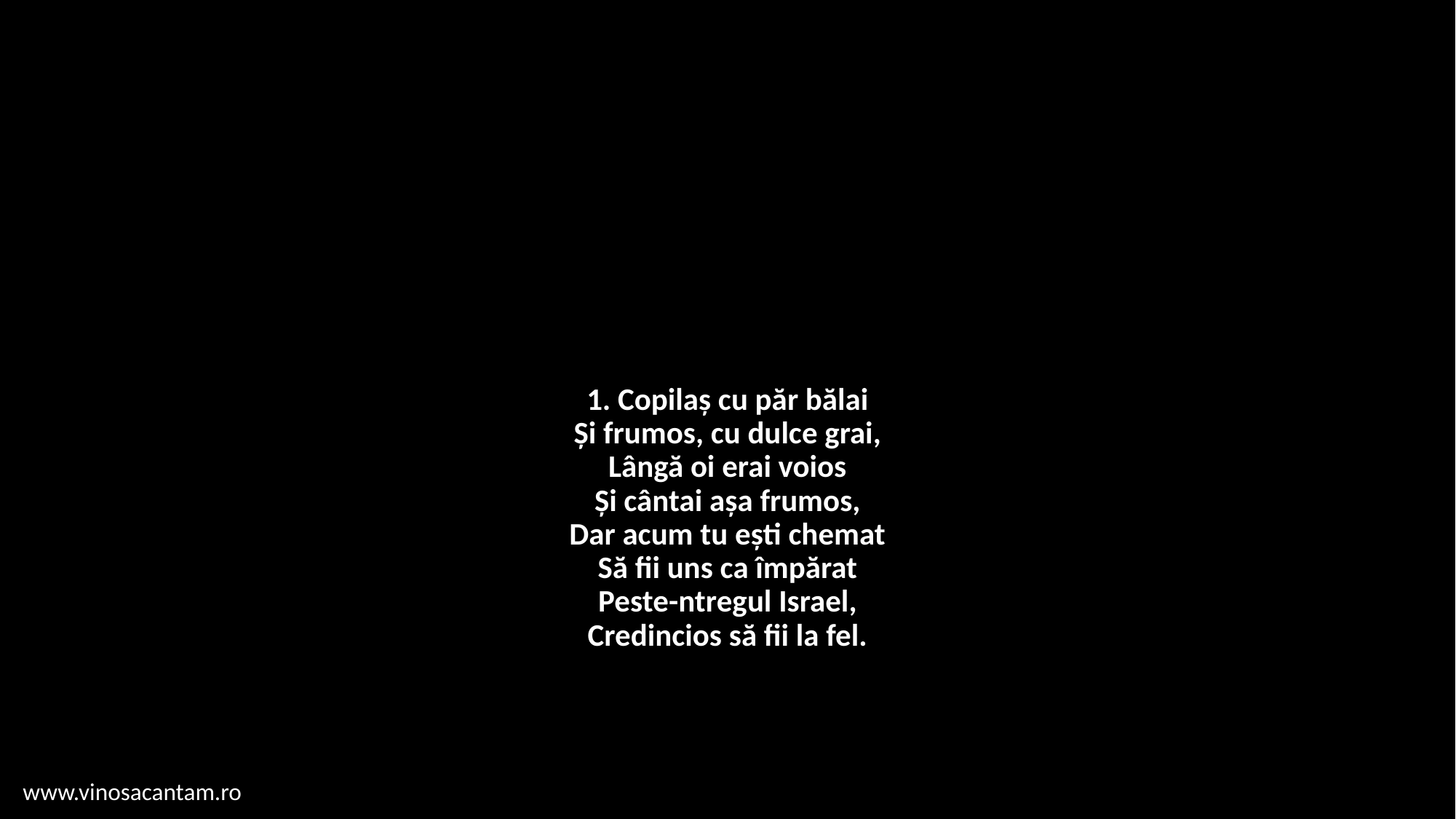

# 1. Copilaș cu păr bălai Și frumos, cu dulce grai, Lângă oi erai voios Și cântai așa frumos, Dar acum tu ești chemat Să fii uns ca împărat Peste-ntregul Israel, Credincios să fii la fel.
www.vinosacantam.ro